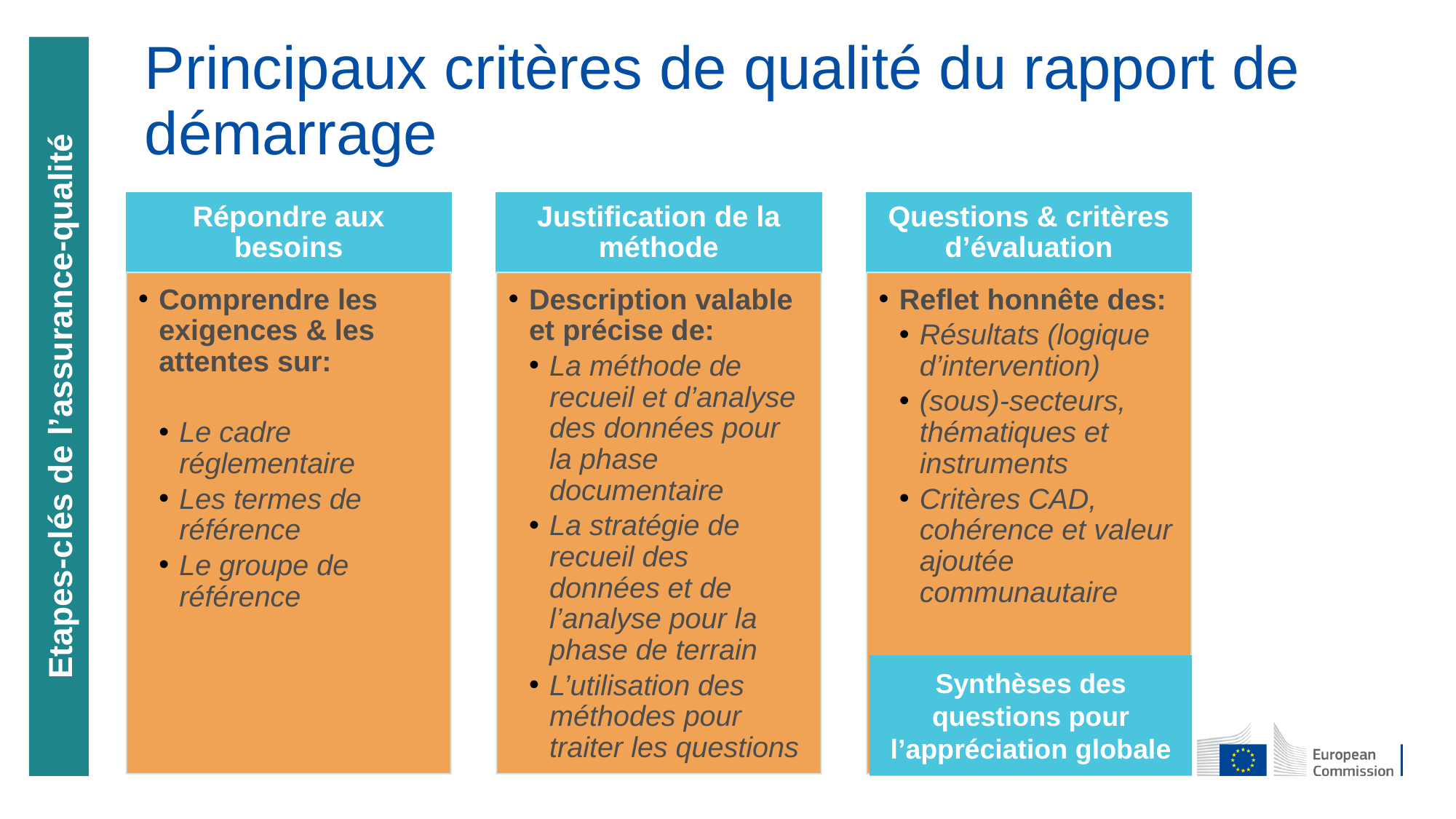

Principaux critères de qualité du rapport de démarrage
Répondre aux besoins
Comprendre les exigences & les attentes sur:

Le cadre réglementaire
Les termes de référence
Le groupe de référence
Justification de la méthode
Description valable et précise de:
La méthode de recueil et d’analyse des données pour la phase documentaire
La stratégie de recueil des données et de l’analyse pour la phase de terrain
L’utilisation des méthodes pour traiter les questions
Questions & critères d’évaluation
Reflet honnête des:
Résultats (logique d’intervention)
(sous)-secteurs, thématiques et instruments
Critères CAD, cohérence et valeur ajoutée communautaire
Synthèses des questions pour l’appréciation globale
Etapes-clés de l’assurance-qualité